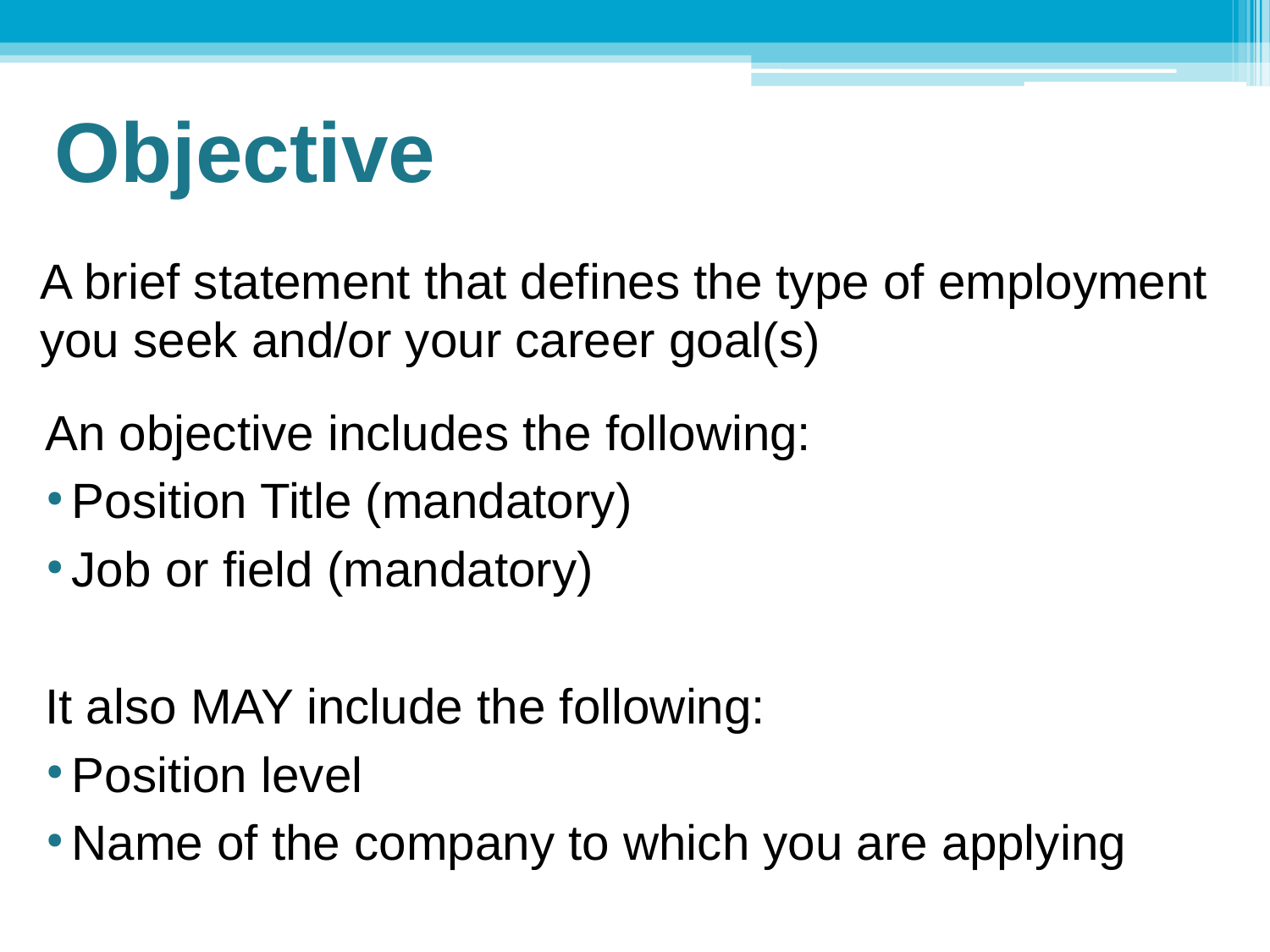

# Objective
A brief statement that defines the type of employment you seek and/or your career goal(s)

An objective includes the following:
Position Title (mandatory)
Job or field (mandatory)

It also MAY include the following:
Position level
Name of the company to which you are applying